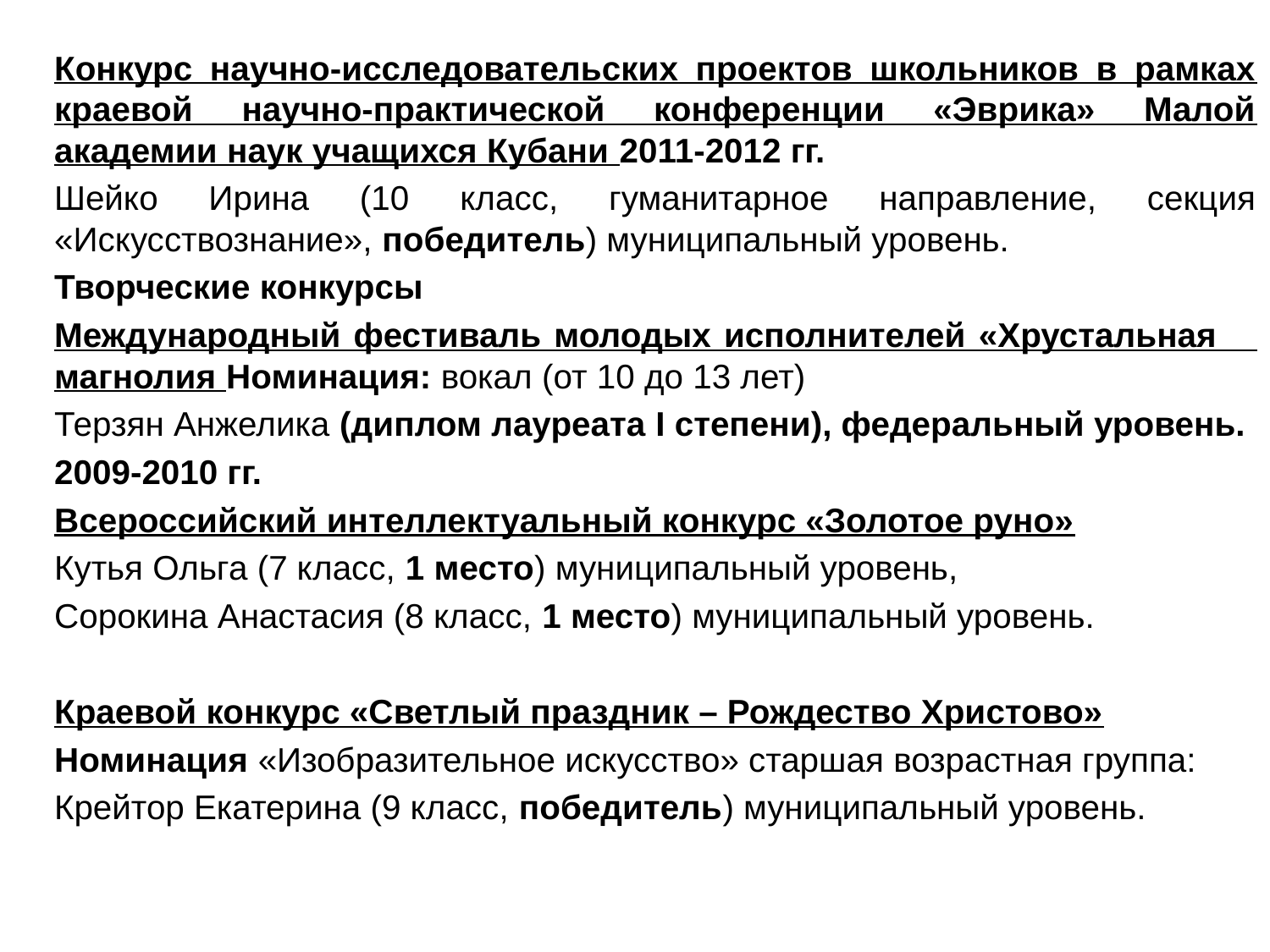

Конкурс научно-исследовательских проектов школьников в рамках краевой научно-практической конференции «Эврика» Малой академии наук учащихся Кубани 2011-2012 гг.
Шейко Ирина (10 класс, гуманитарное направление, секция «Искусствознание», победитель) муниципальный уровень.
Творческие конкурсы
Международный фестиваль молодых исполнителей «Хрустальная    магнолия Номинация: вокал (от 10 до 13 лет)
Терзян Анжелика (диплом лауреата I степени), федеральный уровень.
2009-2010 гг.
Всероссийский интеллектуальный конкурс «Золотое руно»
Кутья Ольга (7 класс, 1 место) муниципальный уровень,
Сорокина Анастасия (8 класс, 1 место) муниципальный уровень.

Краевой конкурс «Светлый праздник – Рождество Христово»
Номинация «Изобразительное искусство» старшая возрастная группа:
Крейтор Екатерина (9 класс, победитель) муниципальный уровень.